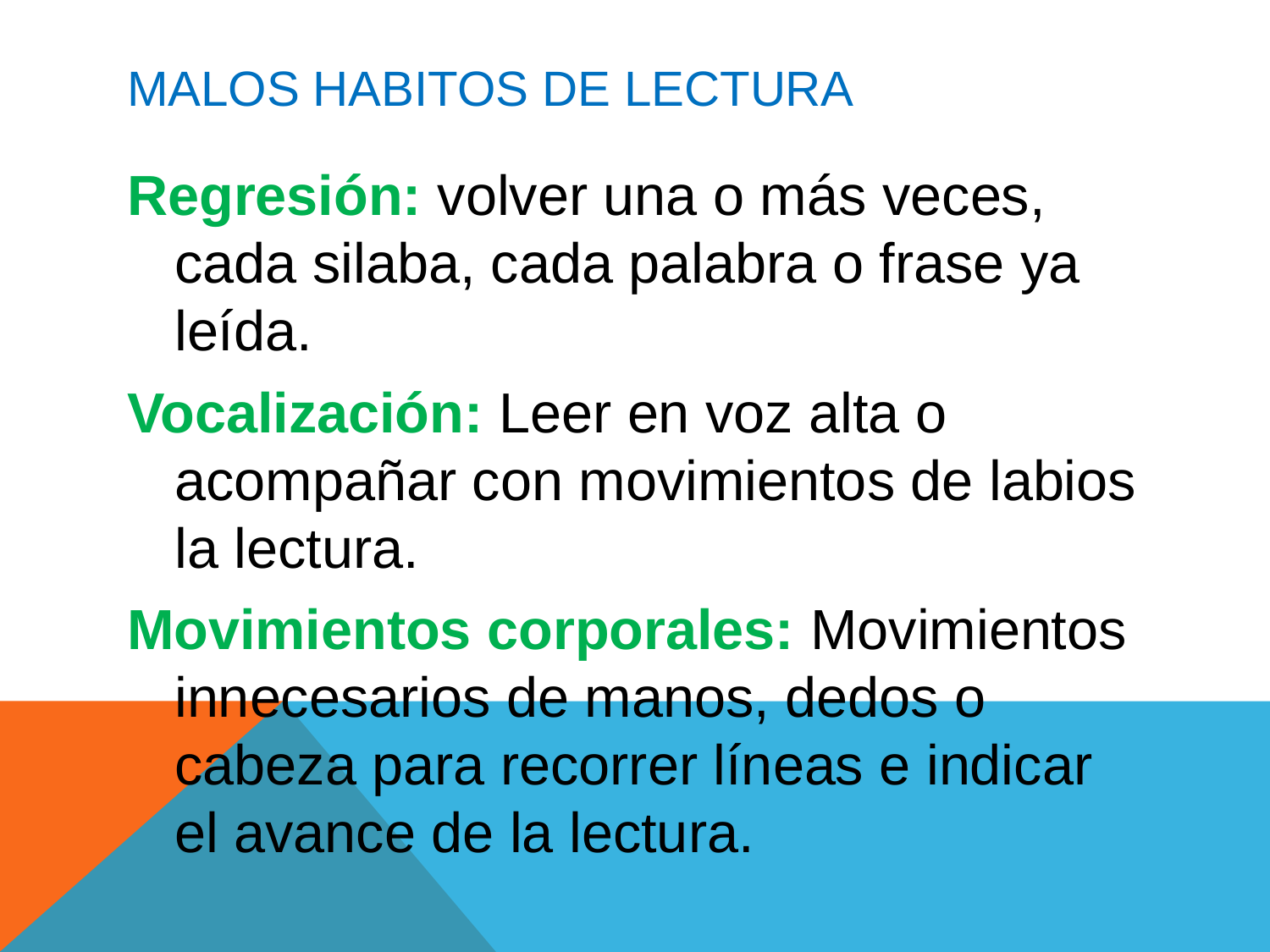

# MALOS HABITOS DE LECTURA
Regresión: volver una o más veces, cada silaba, cada palabra o frase ya leída.
Vocalización: Leer en voz alta o acompañar con movimientos de labios la lectura.
Movimientos corporales: Movimientos innecesarios de manos, dedos o cabeza para recorrer líneas e indicar el avance de la lectura.